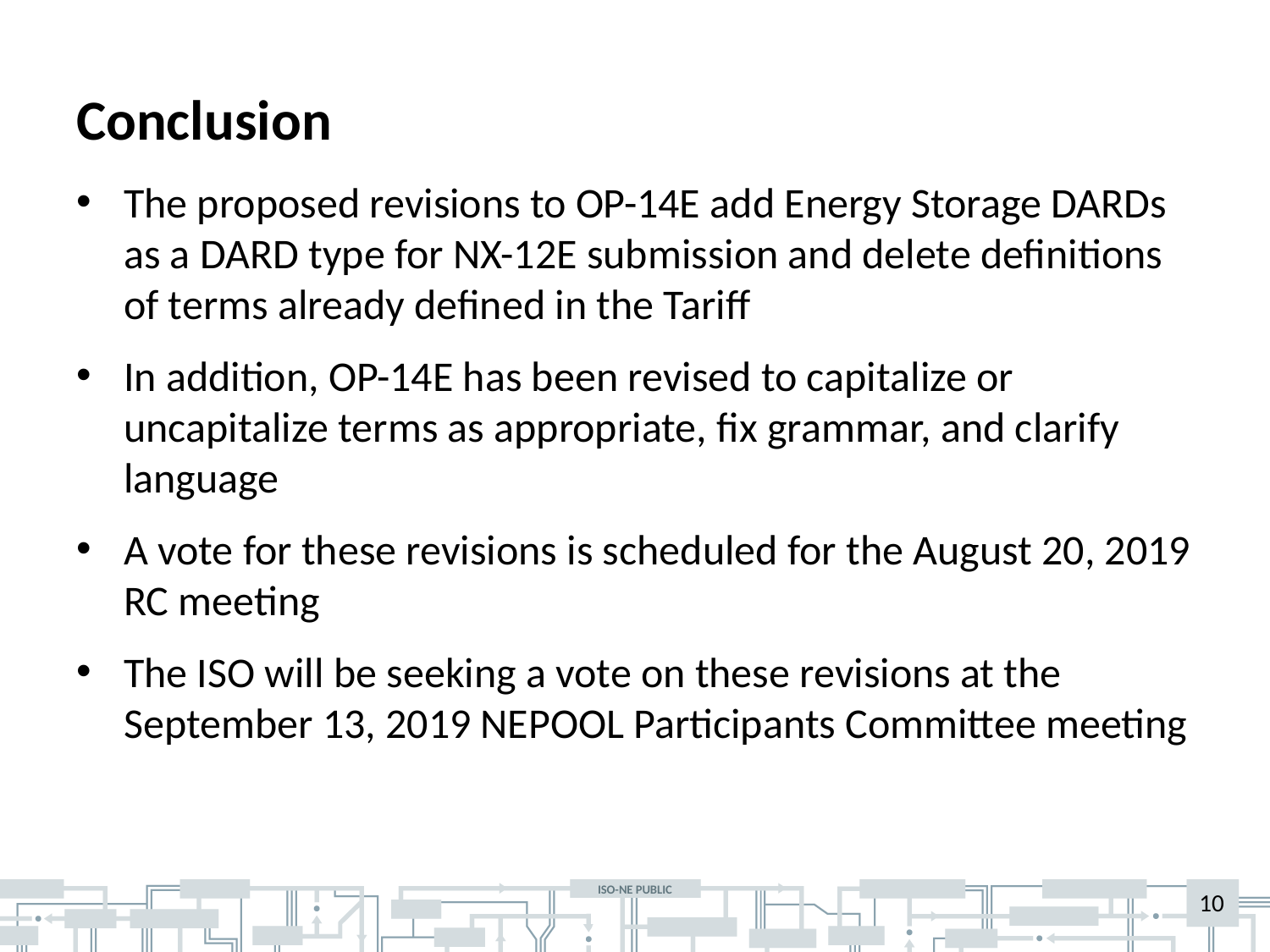

# Conclusion
The proposed revisions to OP-14E add Energy Storage DARDs as a DARD type for NX-12E submission and delete definitions of terms already defined in the Tariff
In addition, OP-14E has been revised to capitalize or uncapitalize terms as appropriate, fix grammar, and clarify language
A vote for these revisions is scheduled for the August 20, 2019 RC meeting
The ISO will be seeking a vote on these revisions at the September 13, 2019 NEPOOL Participants Committee meeting

10